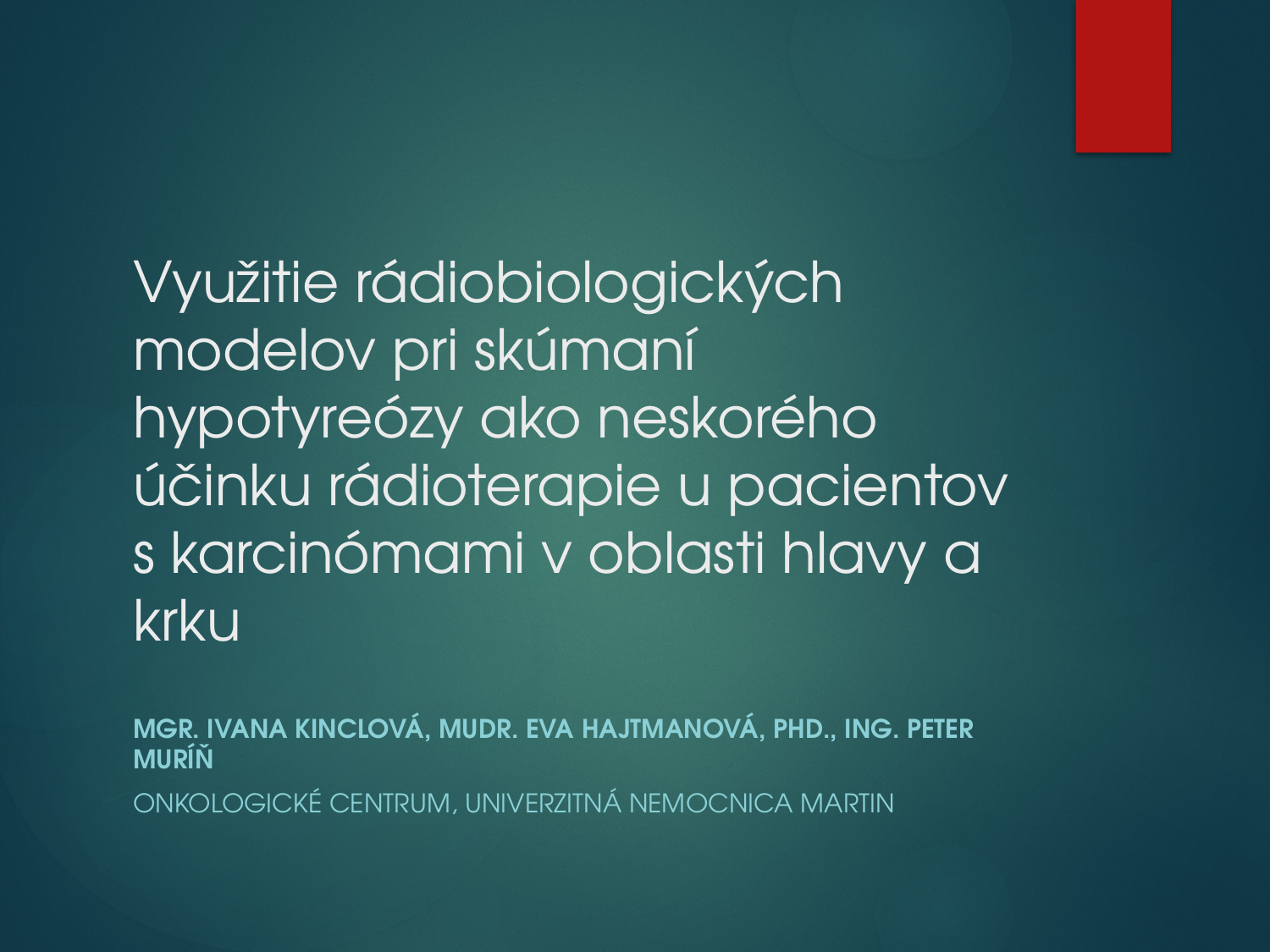

# Využitie rádiobiologických modelov pri skúmaní hypotyreózy ako neskorého účinku rádioterapie u pacientov s karcinómami v oblasti hlavy a krku
Mgr. IvanA Kinclová, MUDr. Eva Hajtmanová, PhD., Ing. Peter Muríň
Onkologické centrum, Univerzitná nemocnica Martin